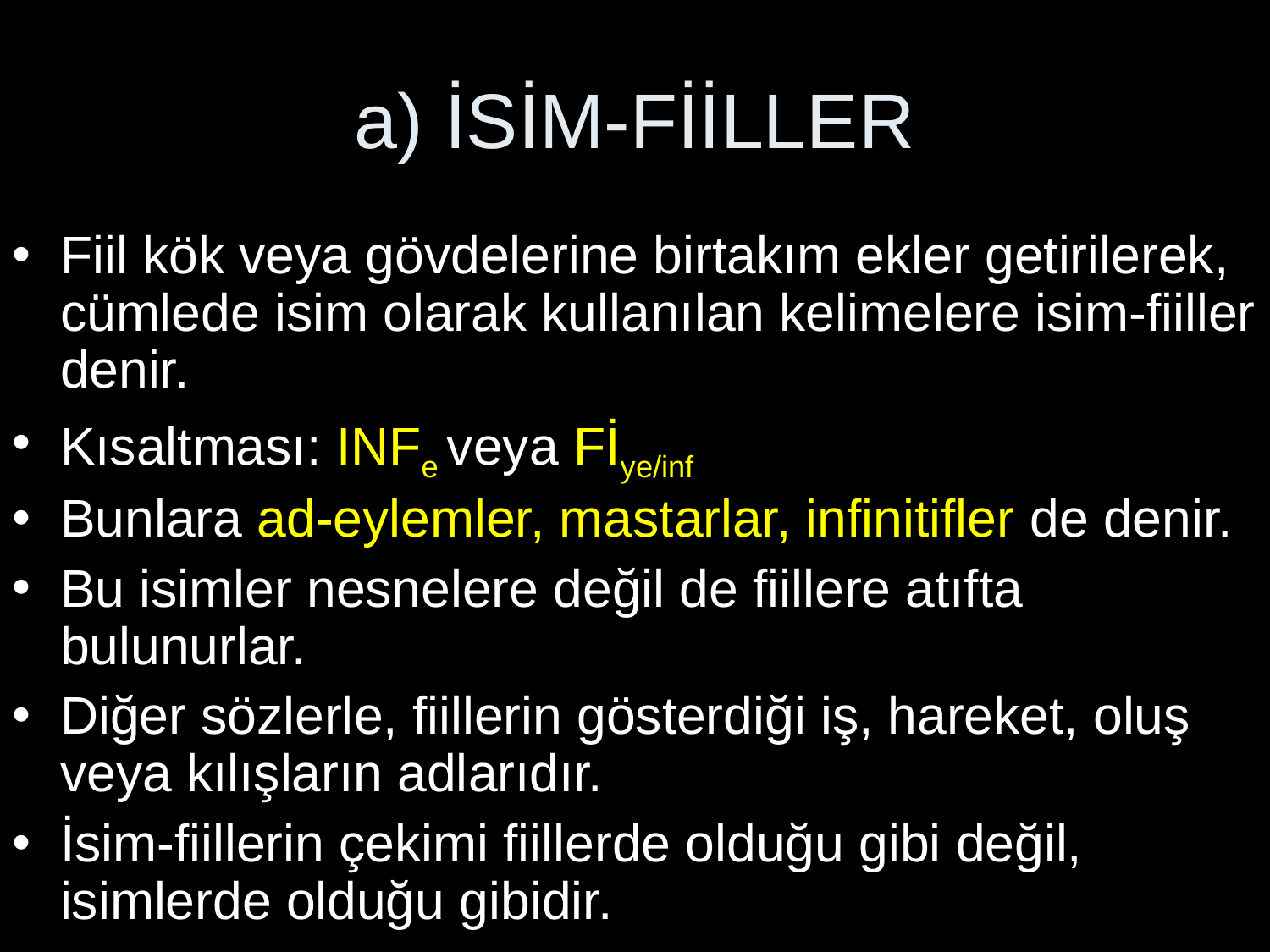

# a) İSİM-FİİLLER
Fiil kök veya gövdelerine birtakım ekler getirilerek, cümlede isim olarak kullanılan kelimelere isim-fiiller denir.
Kısaltması: INFe veya Fİye/inf
Bunlara ad-eylemler, mastarlar, infinitifler de denir.
Bu isimler nesnelere değil de fiillere atıfta bulunurlar.
Diğer sözlerle, fiillerin gösterdiği iş, hareket, oluş veya kılışların adlarıdır.
İsim-fiillerin çekimi fiillerde olduğu gibi değil, isimlerde olduğu gibidir.